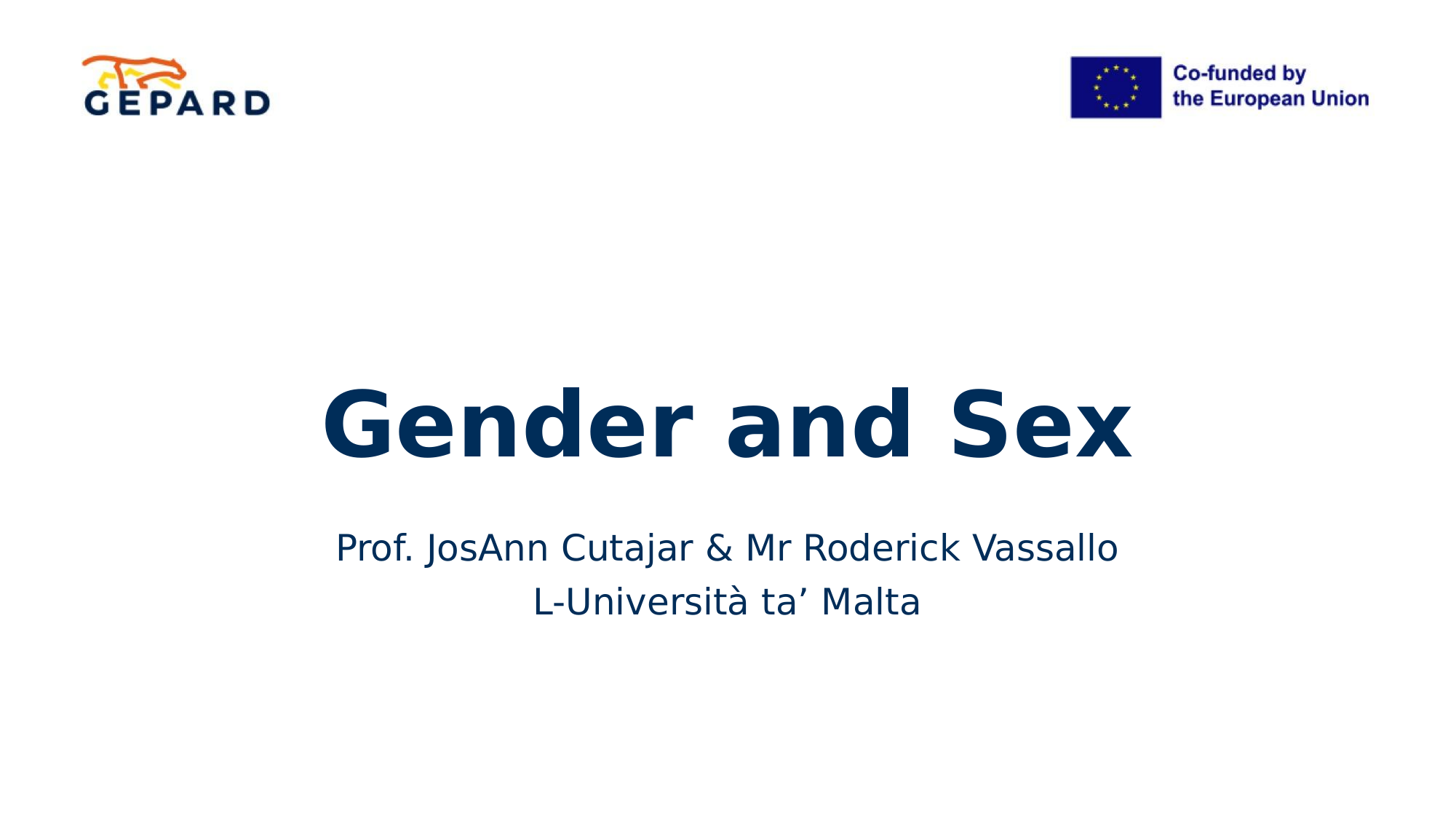

# Gender and Sex
Prof. JosAnn Cutajar & Mr Roderick Vassallo
L-Università ta’ Malta